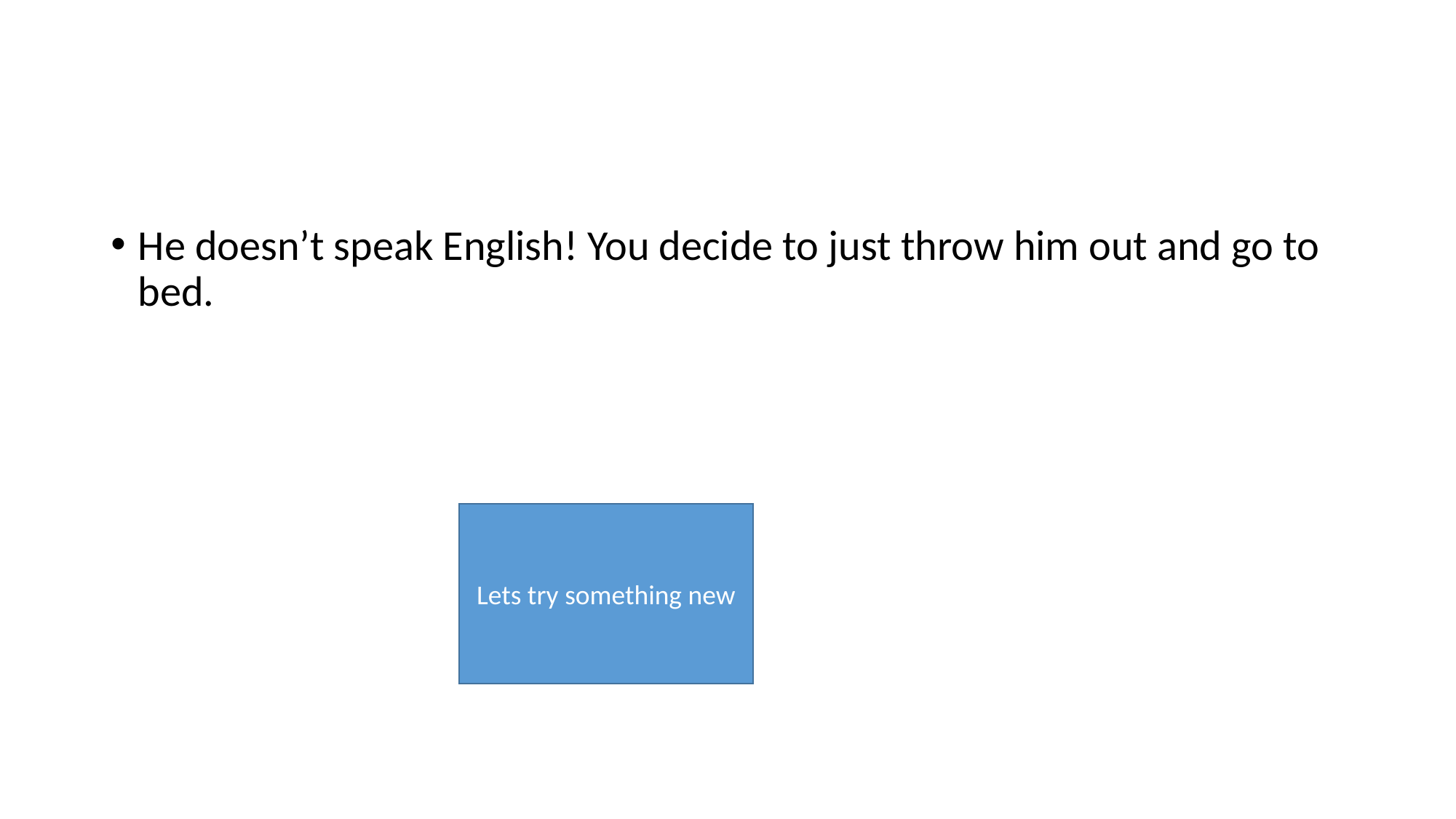

#
He doesn’t speak English! You decide to just throw him out and go to bed.
Lets try something new